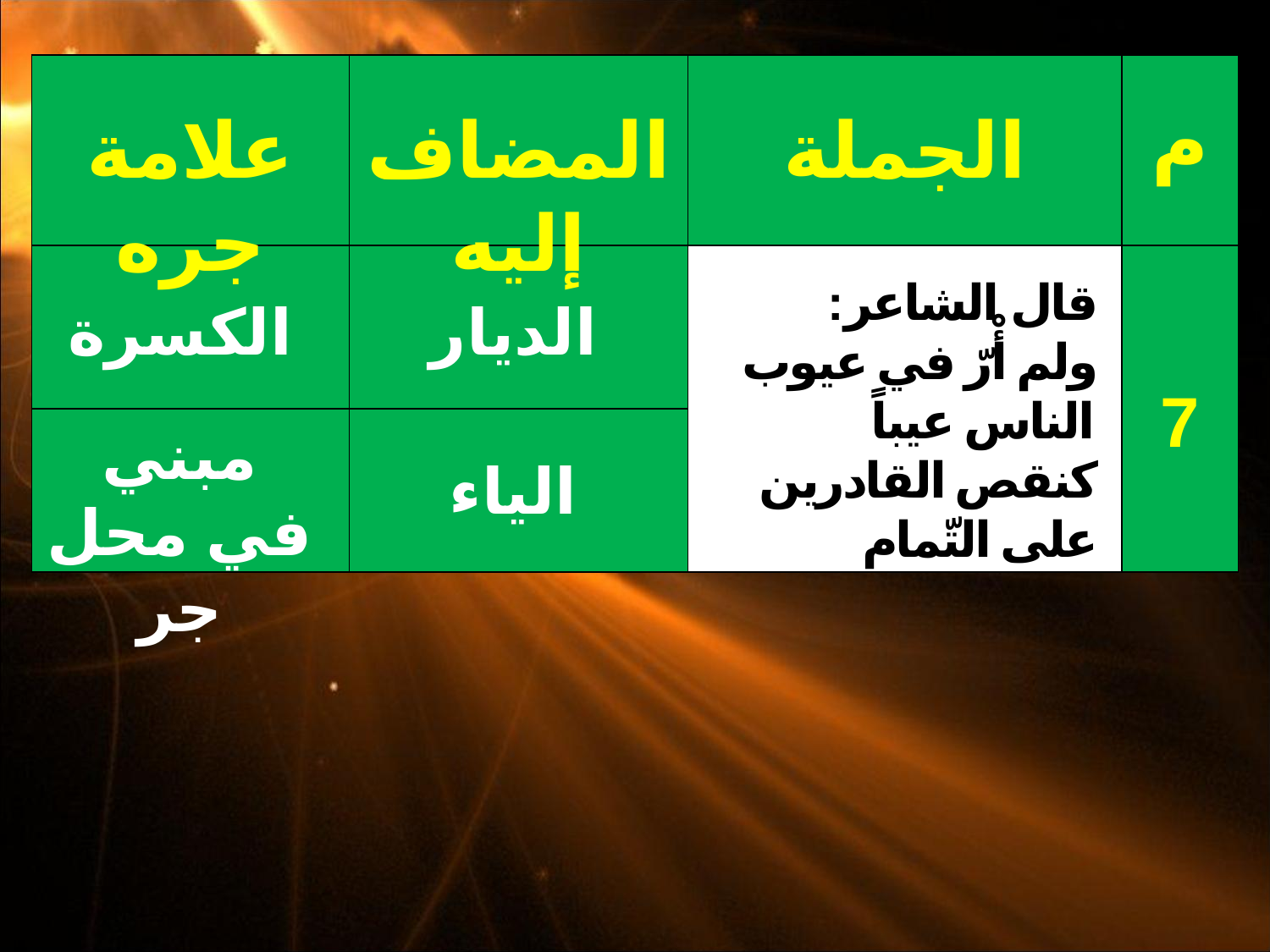

|  |  |  |  |
| --- | --- | --- | --- |
|  |  |  |  |
|  |  |  |  |
م
علامة جره
المضاف إليه
الجملة
قال الشاعر:
ولم أْرّ في عيوب الناس عيباً
كنقص القادرين على التّمام
الكسرة
الديار
7
مبني في محل جر
الياء